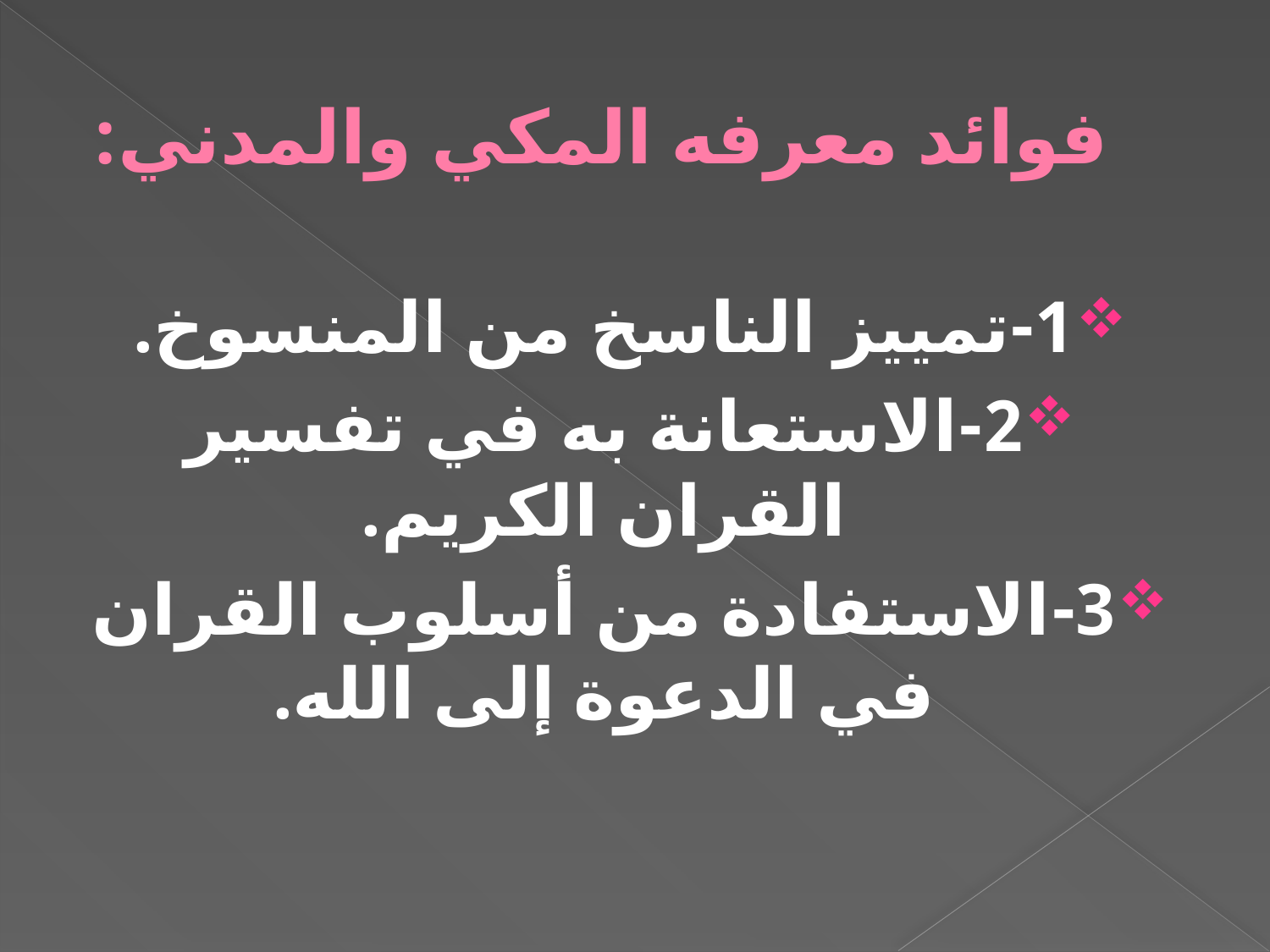

# فوائد معرفه المكي والمدني:
1-تمييز الناسخ من المنسوخ.
2-الاستعانة به في تفسير القران الكريم.
3-الاستفادة من أسلوب القران في الدعوة إلى الله.